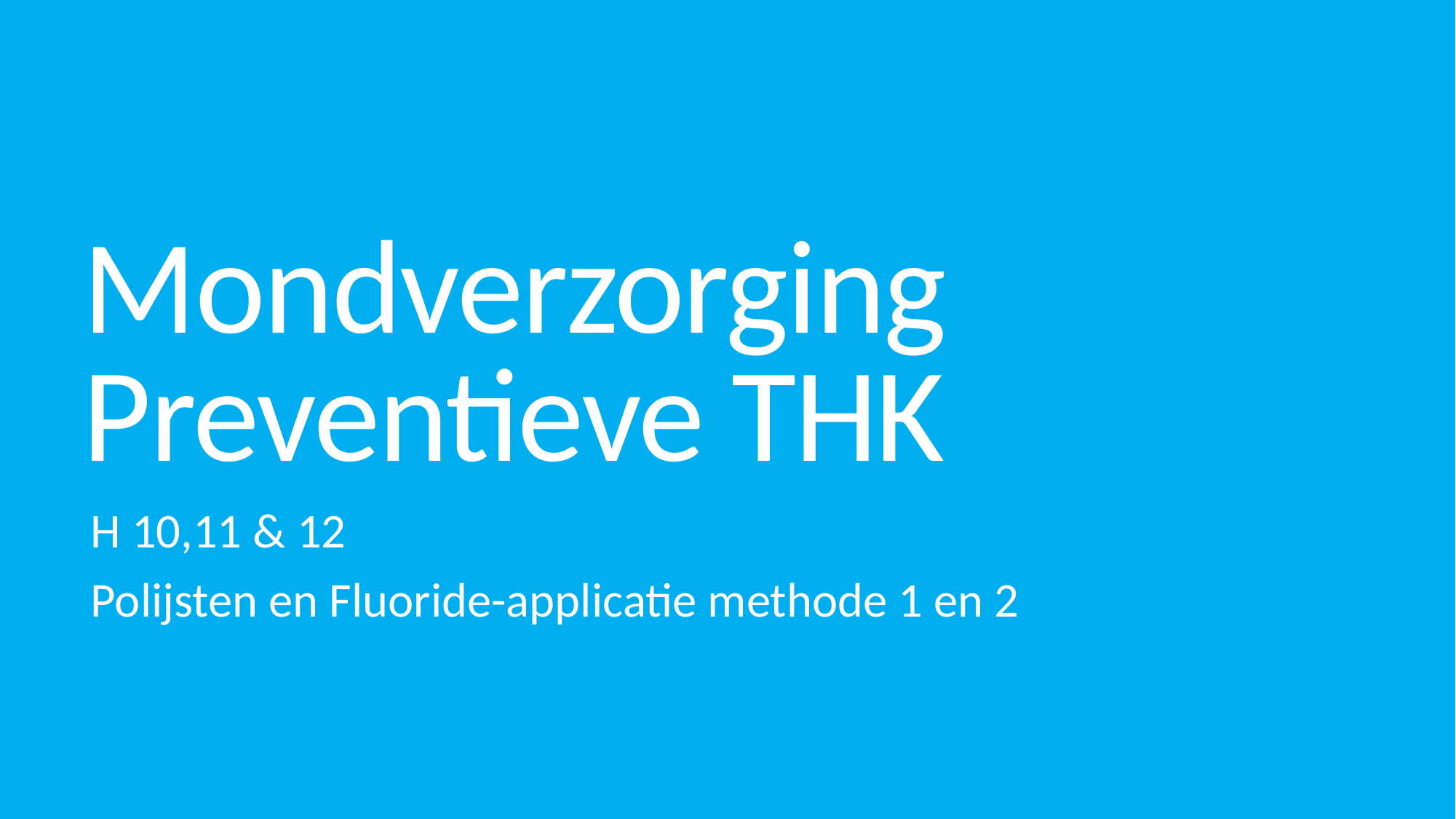

# Mondverzorging Preventieve THK
H 10,11 & 12
Polijsten en Fluoride-applicatie methode 1 en 2